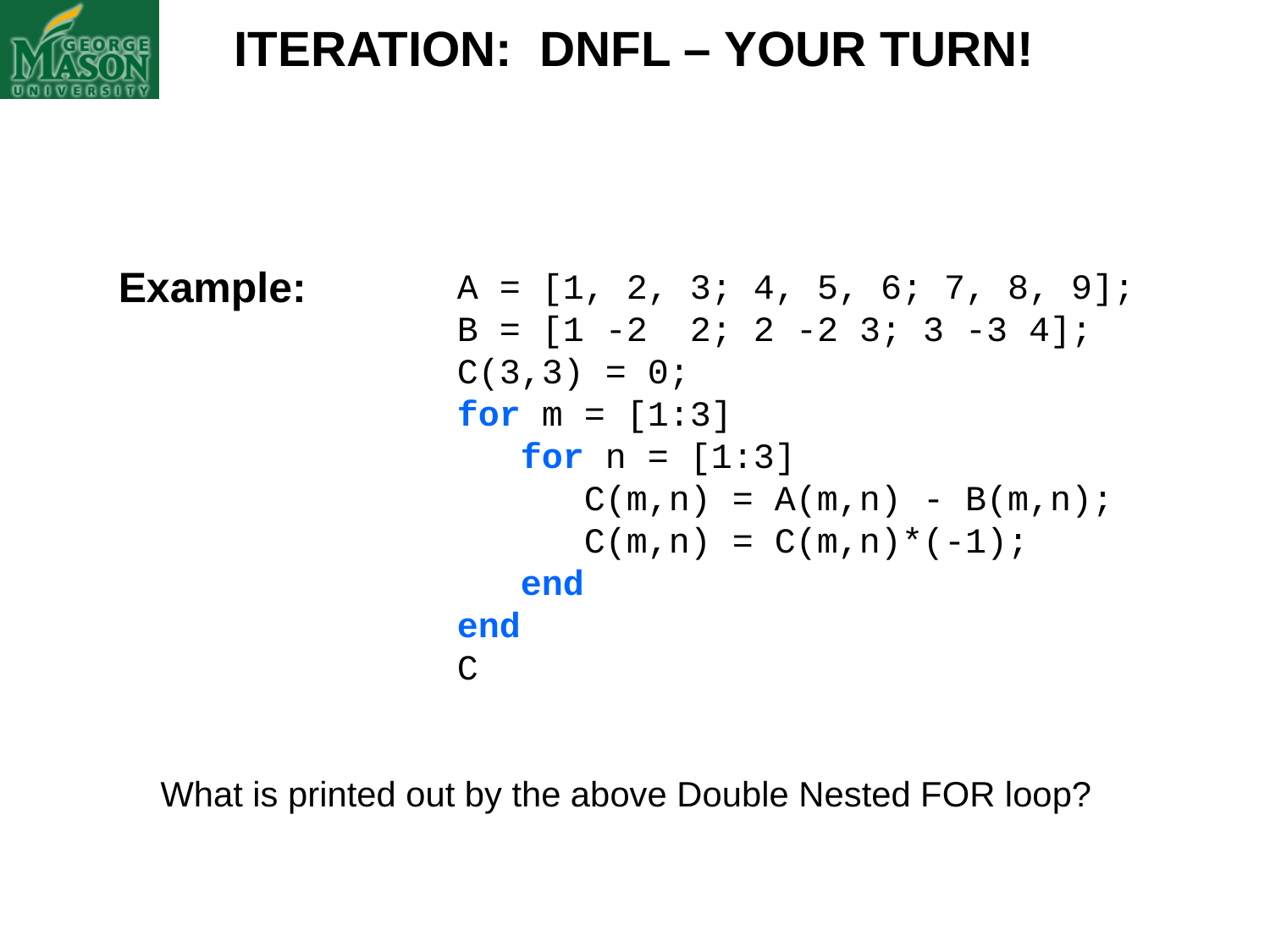

ITERATION:  DNFL – YOUR TURN!
Example:
		  A = [1, 2, 3; 4, 5, 6; 7, 8, 9];
		  B = [1 -2  2; 2 -2 3; 3 -3 4];
		  C(3,3) = 0;
		  for m = [1:3]
		     for n = [1:3]
			  C(m,n) = A(m,n) - B(m,n);
			  C(m,n) = C(m,n)*(-1);
		     end
		  end
		  C

What is printed out by the above Double Nested FOR loop?